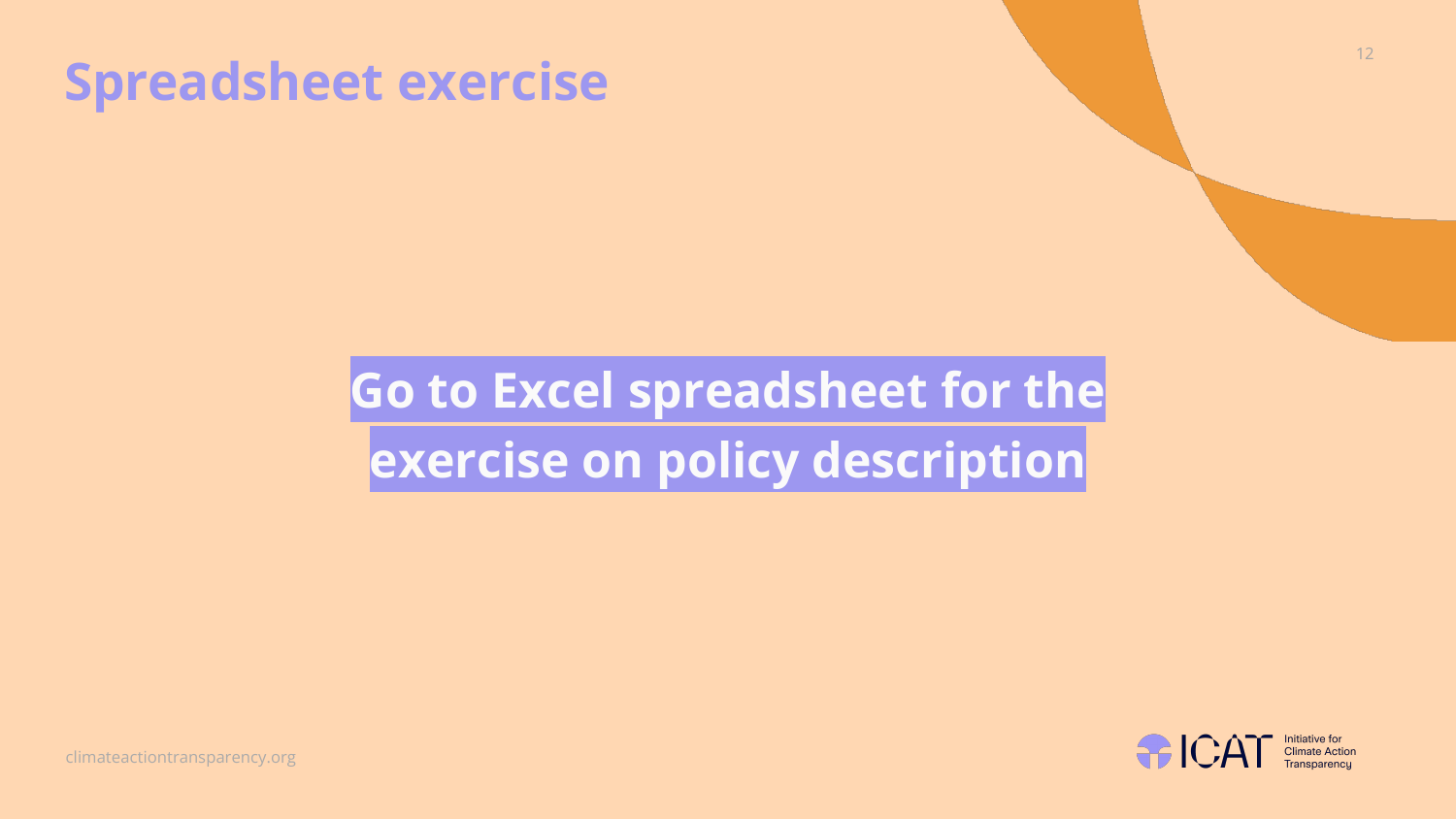

# Spreadsheet exercise
Go to Excel spreadsheet for the exercise on policy description